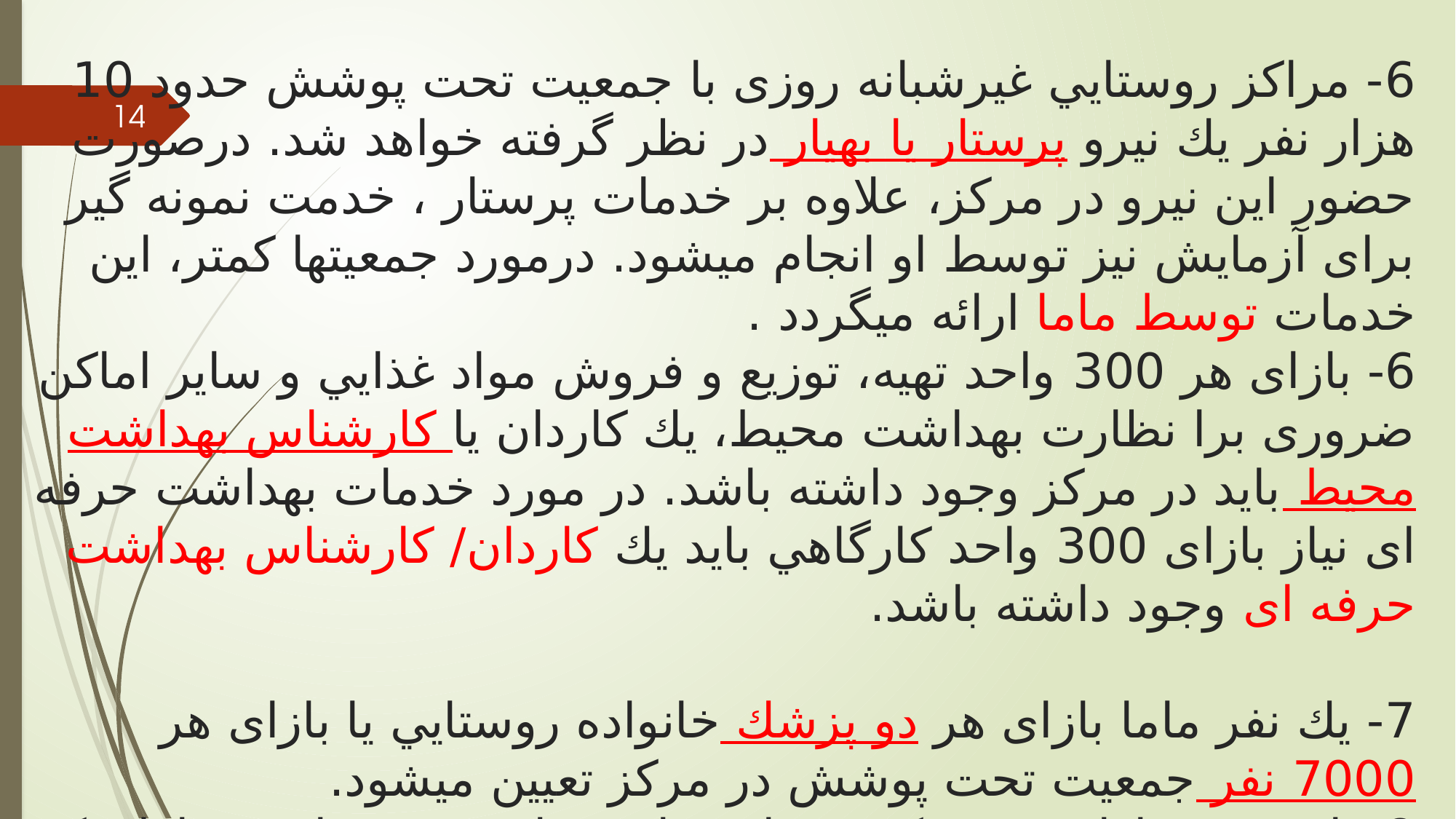

# 6- مراكز روستايي غيرشبانه روزی با جمعيت تحت پوشش حدود 10 هزار نفر يك نيرو پرستار يا بهيار در نظر گرفته خواهد شد. درصورت حضور اين نيرو در مركز، علاوه بر خدمات پرستار ، خدمت نمونه گير برای آزمايش نيز توسط او انجام ميشود. درمورد جمعيتها كمتر، اين خدمات توسط ماما ارائه ميگردد . 6- بازای هر 300 واحد تهيه، توزيع و فروش مواد غذايي و ساير اماكن ضروری برا نظارت بهداشت محيط، يك كاردان يا كارشناس بهداشت محيط بايد در مركز وجود داشته باشد. در مورد خدمات بهداشت حرفه ای نياز بازای 300 واحد كارگاهي بايد يك كاردان/ كارشناس بهداشت حرفه ای وجود داشته باشد. 7- يك نفر ماما بازای هر دو پزشك خانواده روستايي يا بازای هر 7000 نفر جمعيت تحت پوشش در مركز تعيين ميشود. 8-راننده : به ازای هر مرکز خدمات جامع سلامت روستائی حداقل یک راننده وجود خواهد داشت.
14